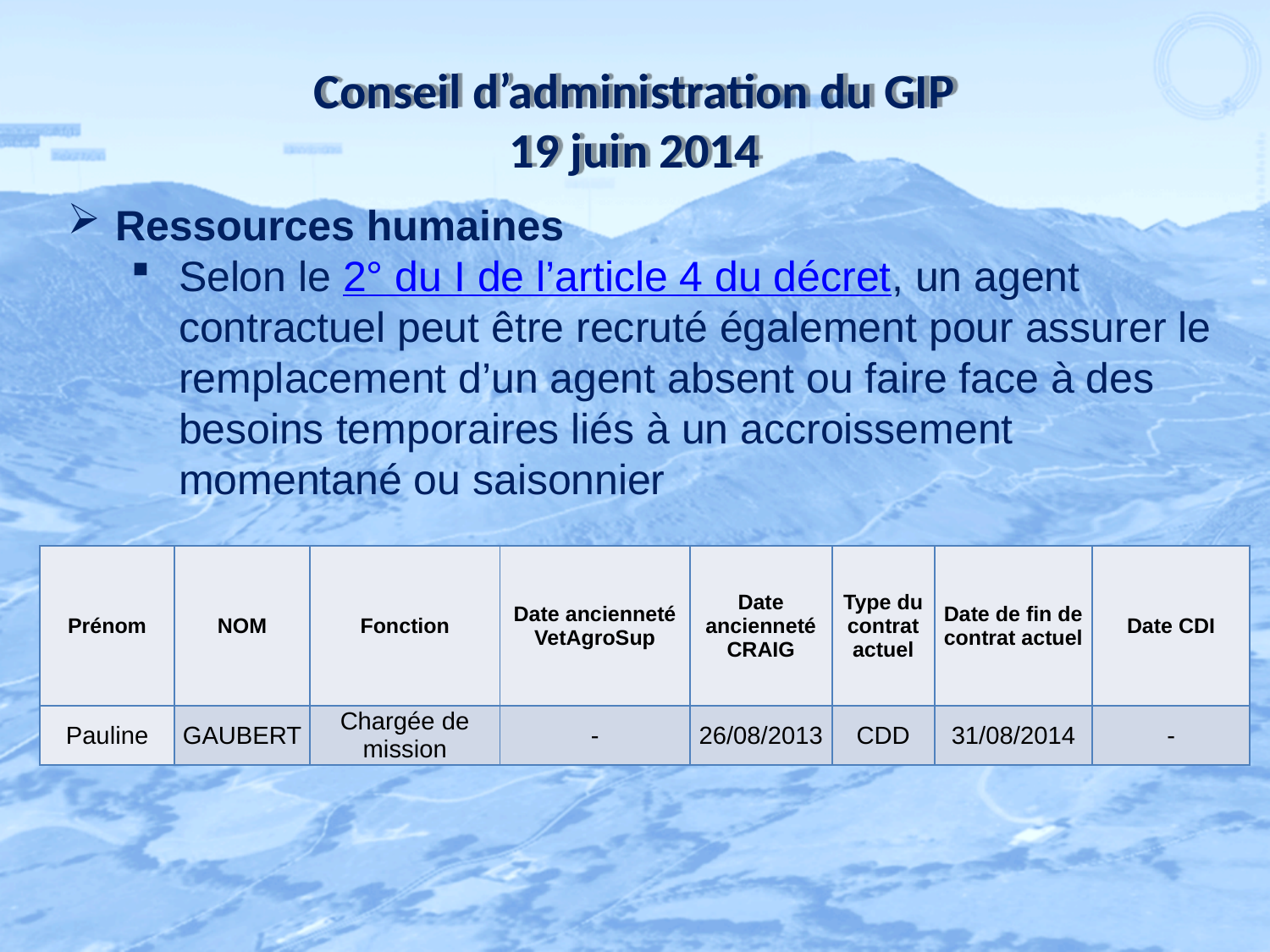

# Conseil d’administration du GIP 19 juin 2014
Ressources humaines
Selon le 2° du I de l’article 4 du décret, un agent contractuel peut être recruté également pour assurer le remplacement d’un agent absent ou faire face à des besoins temporaires liés à un accroissement momentané ou saisonnier
| Prénom | NOM | Fonction | Date ancienneté VetAgroSup | Date ancienneté CRAIG | Type du contrat actuel | Date de fin de contrat actuel | Date CDI |
| --- | --- | --- | --- | --- | --- | --- | --- |
| Pauline | GAUBERT | Chargée de mission | - | 26/08/2013 | CDD | 31/08/2014 | - |